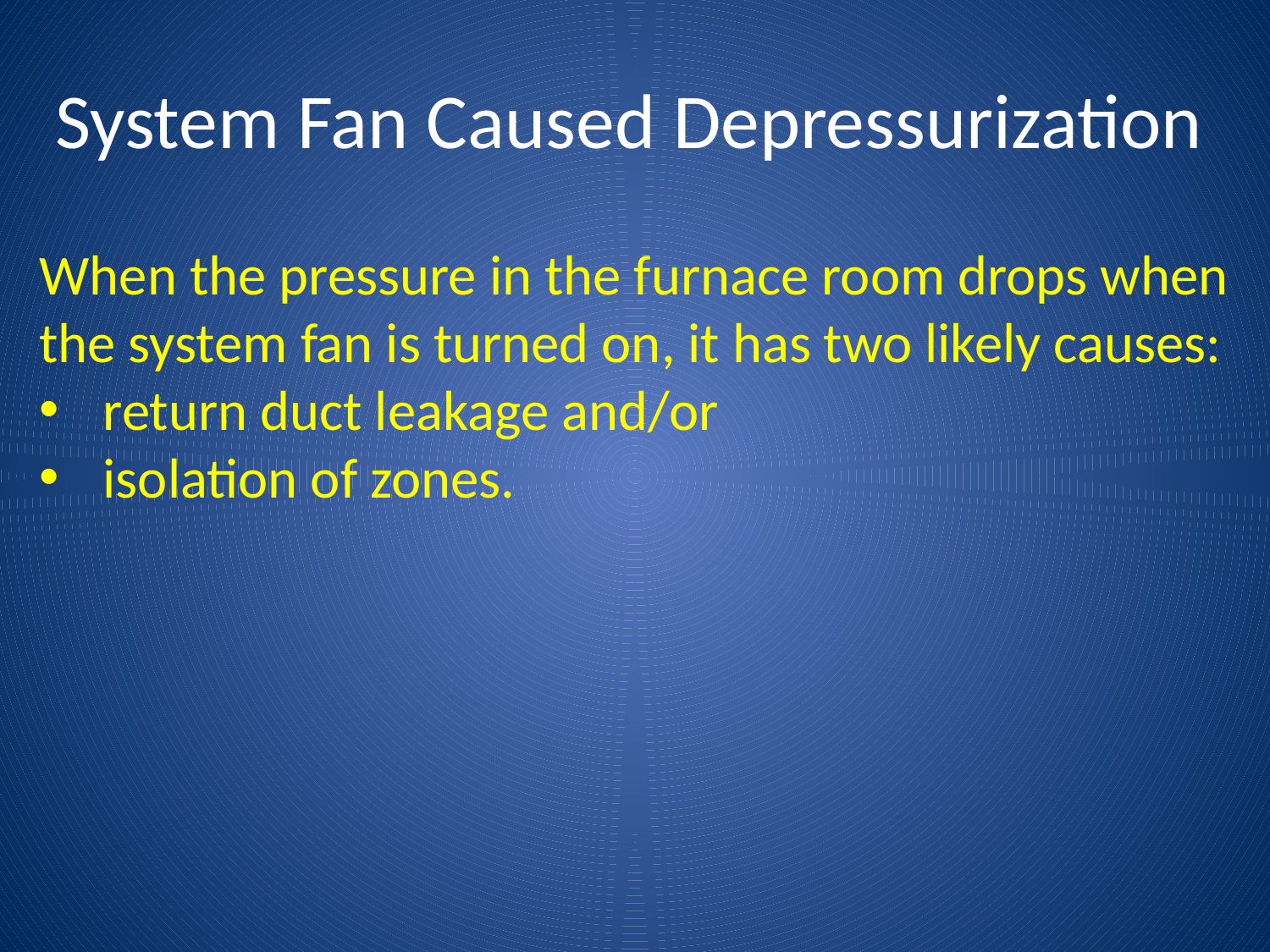

# System Fan Caused Depressurization
When the pressure in the furnace room drops when
the system fan is turned on, it has two likely causes:
return duct leakage and/or
isolation of zones.